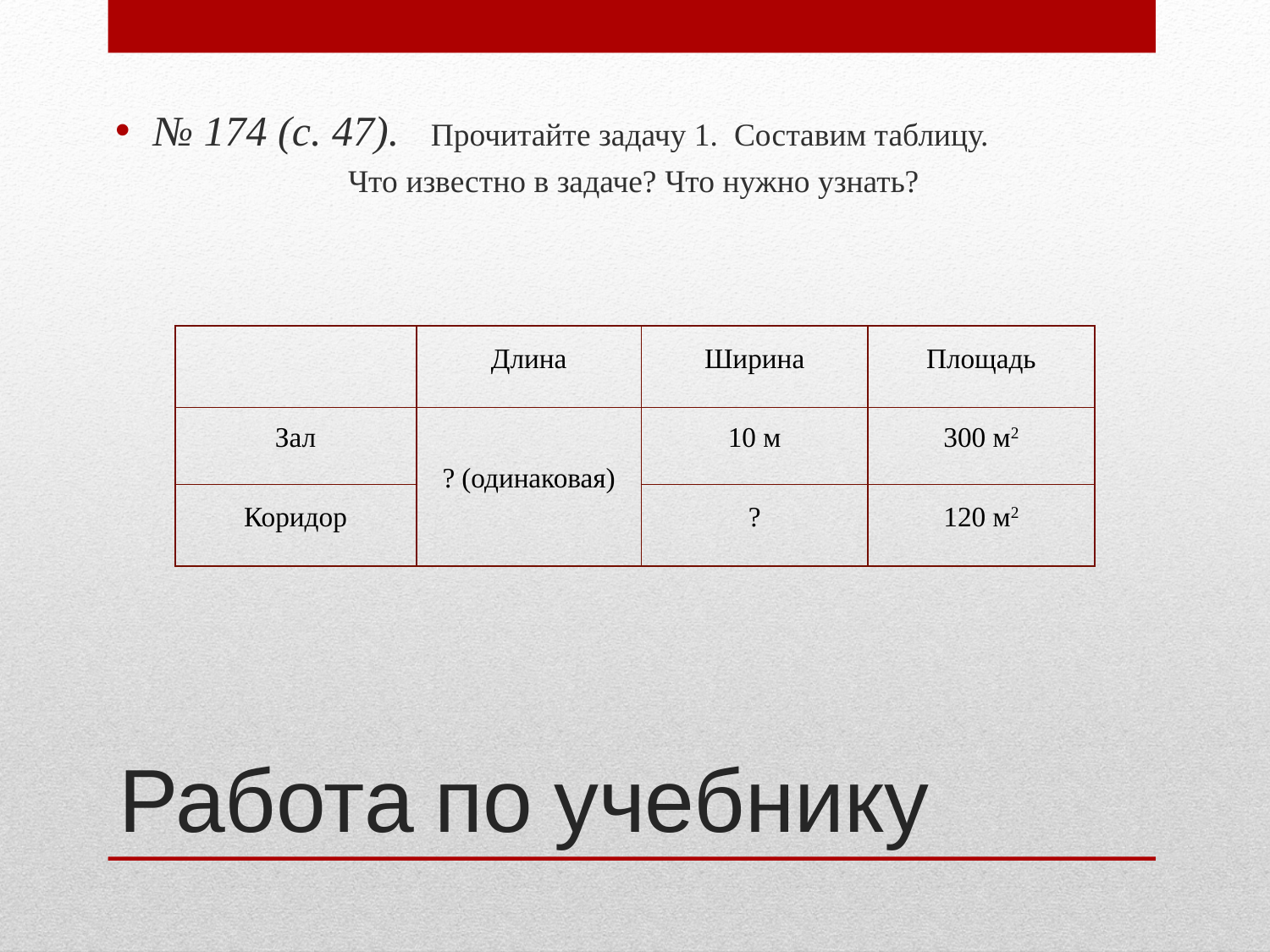

№ 174 (с. 47).   Прочитайте задачу 1.  Составим таблицу.
Что известно в задаче? Что нужно узнать?

|  | Длина | Ширина | Площадь |
| --- | --- | --- | --- |
| Зал | ? (одинаковая) | 10 м | 300 м2 |
| Коридор |  | ? | 120 м2 |
# Работа по учебнику